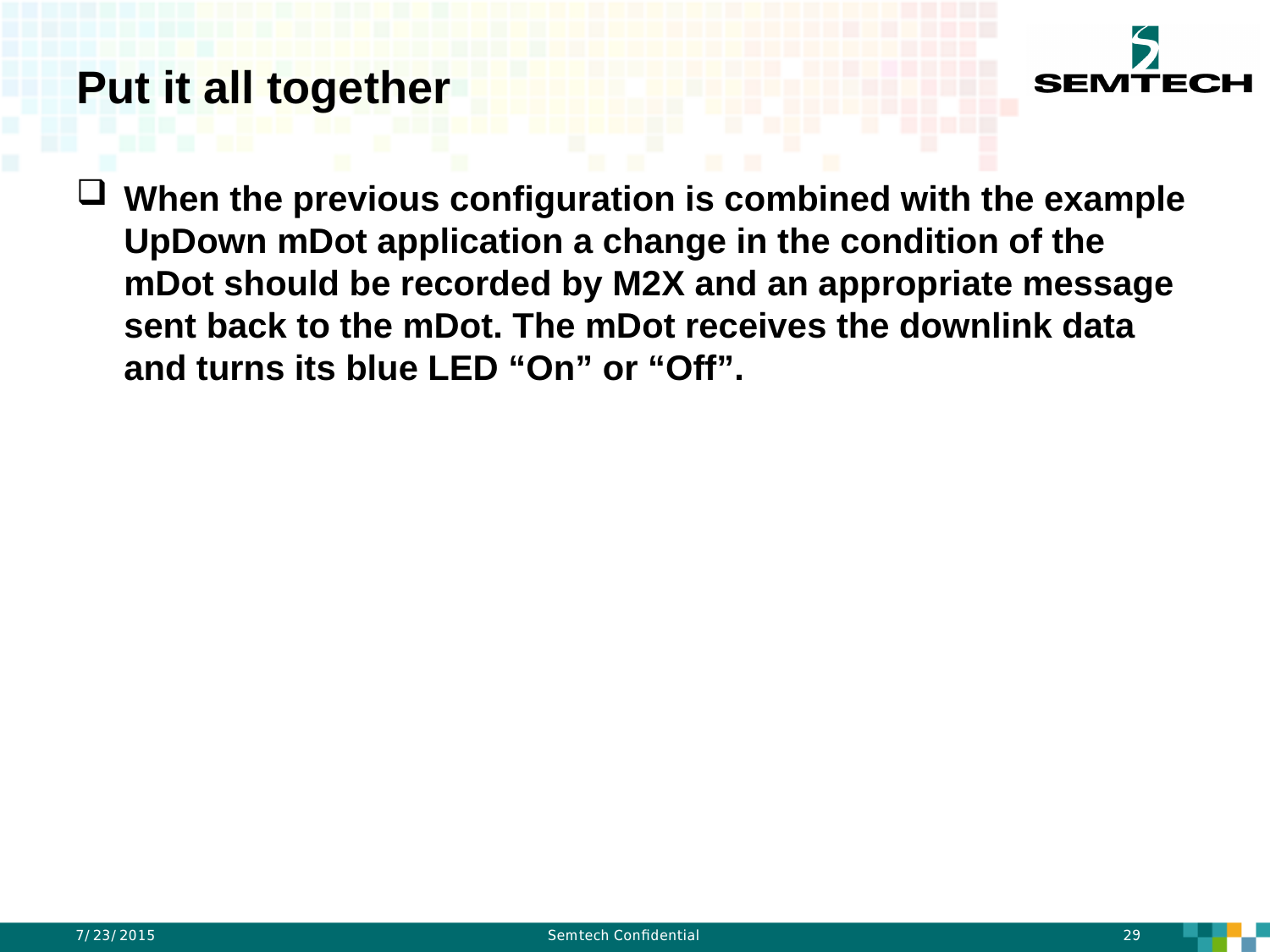

# Put it all together
When the previous configuration is combined with the example UpDown mDot application a change in the condition of the mDot should be recorded by M2X and an appropriate message sent back to the mDot. The mDot receives the downlink data and turns its blue LED “On” or “Off”.